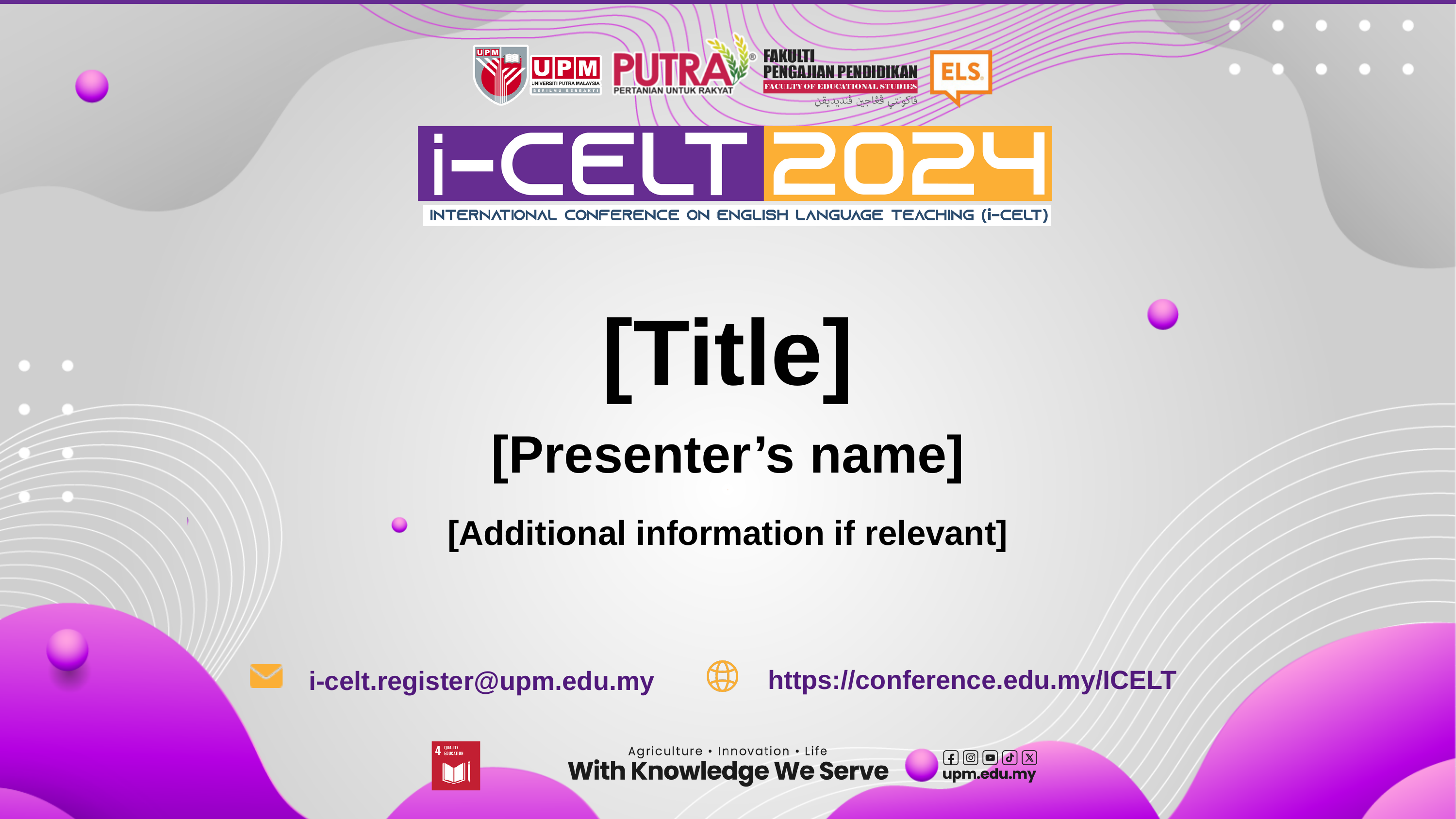

[Title]
[Presenter’s name]
[Additional information if relevant]

https://conference.edu.my/ICELT
i-celt.register@upm.edu.my